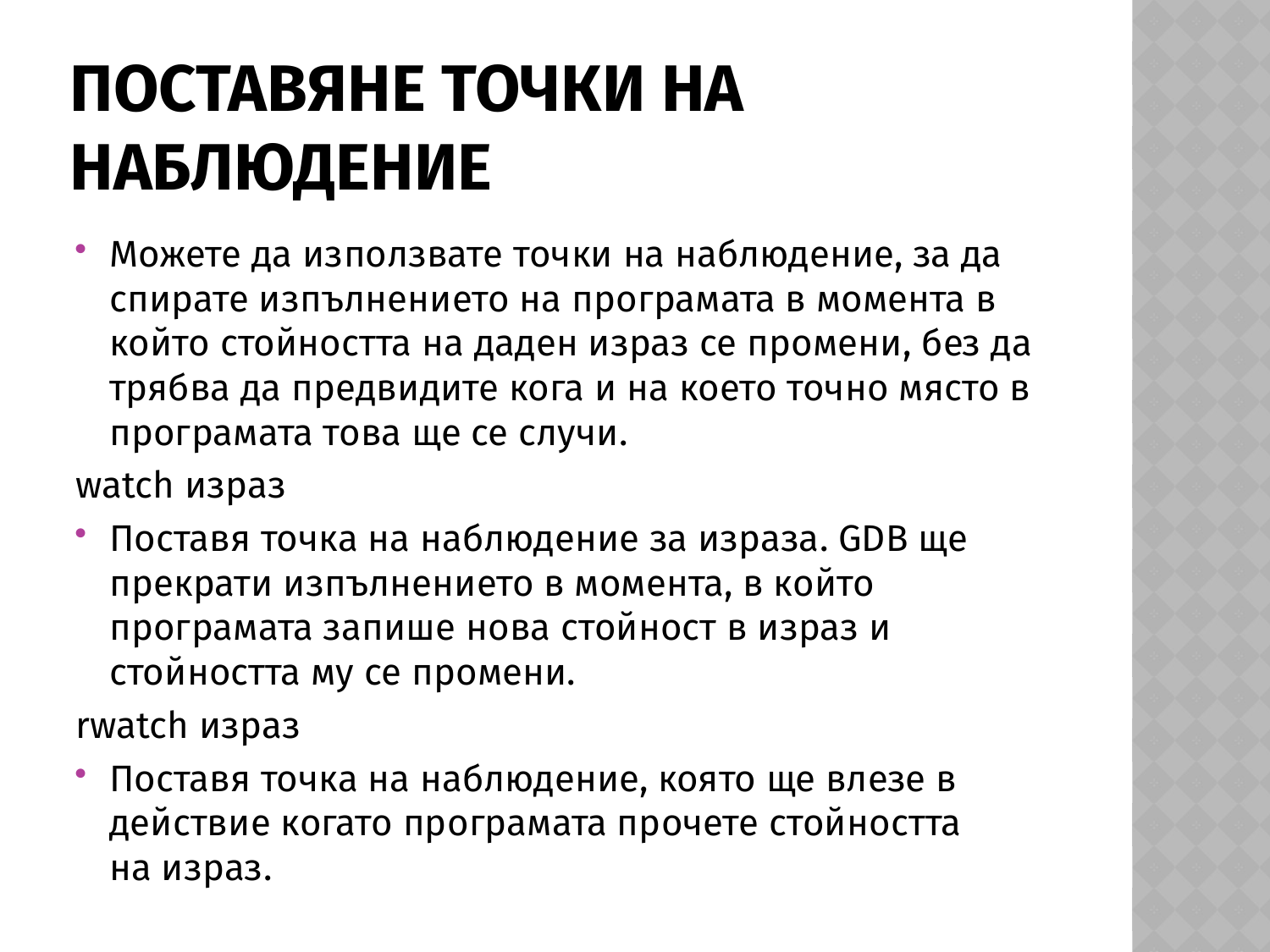

# Поставяне точки на наблюдение
Можете да използвате точки на наблюдение, за да спирате изпълнението на програмата в момента в който стойността на даден израз се промени, без да трябва да предвидите кога и на което точно място в програмата това ще се случи.
watch израз
Поставя точка на наблюдение за израза. GDB ще прекрати изпълнението в момента, в който програмата запише нова стойност в израз и стойността му се промени.
rwatch израз
Поставя точка на наблюдение, която ще влезе в действие когато програмата прочете стойността на израз.